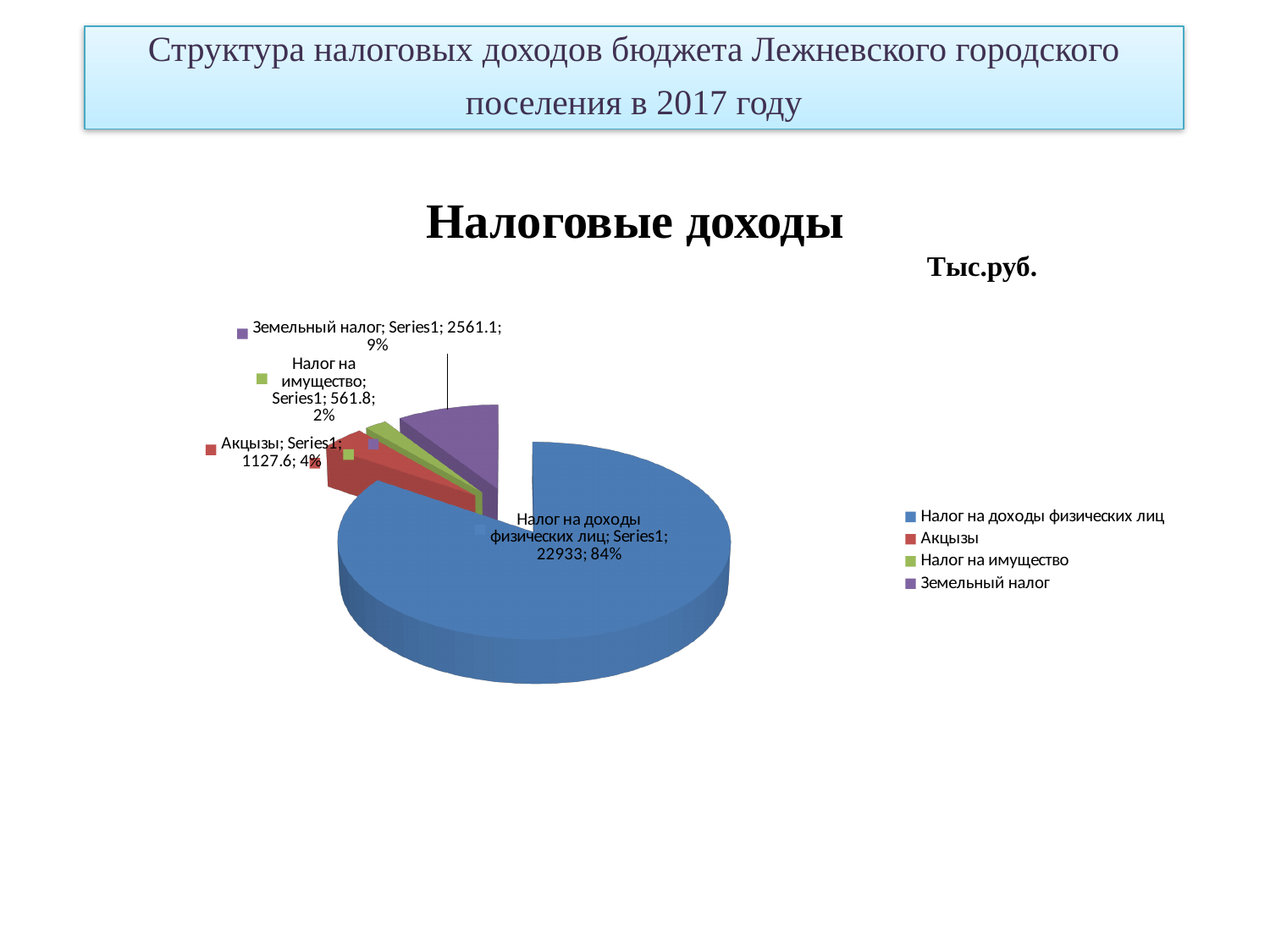

Структура налоговых доходов бюджета Лежневского городского
поселения в 2017 году
Налоговые доходы

Тыс.руб.

[unsupported chart]